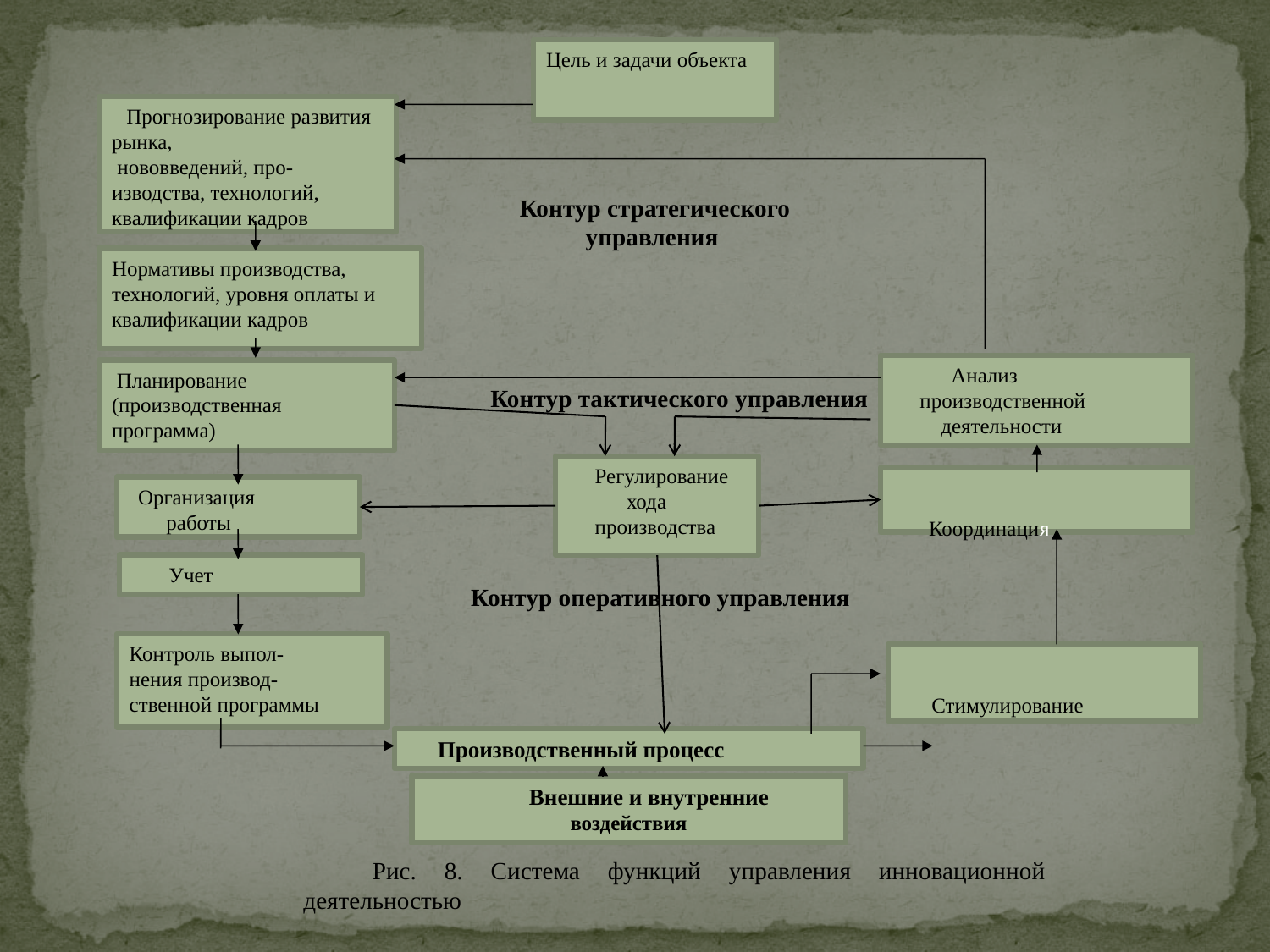

Цель и задачи объекта
   Прогнозирование развития рынка,
 нововведений, про- изводства, технологий, квалификации кадров

Нормативы производства, технологий, уровня оплаты и квалификации кадров

             Анализ
     производственной
         деятельности
 Планирование
(производственная программа)

        Координация
  Организация
       работы

       Учет

Контроль выпол-
нения производ-
ственной программы

       Стимулирование

      Производственный процесс

        Внешние и внутренние  воздействия
Контур стратегического
управления
Контур тактического управления
      Регулирование
           хода
     производства
Контур оперативного управления
 Рис. 8. Система функций управления инновационной деятельностью